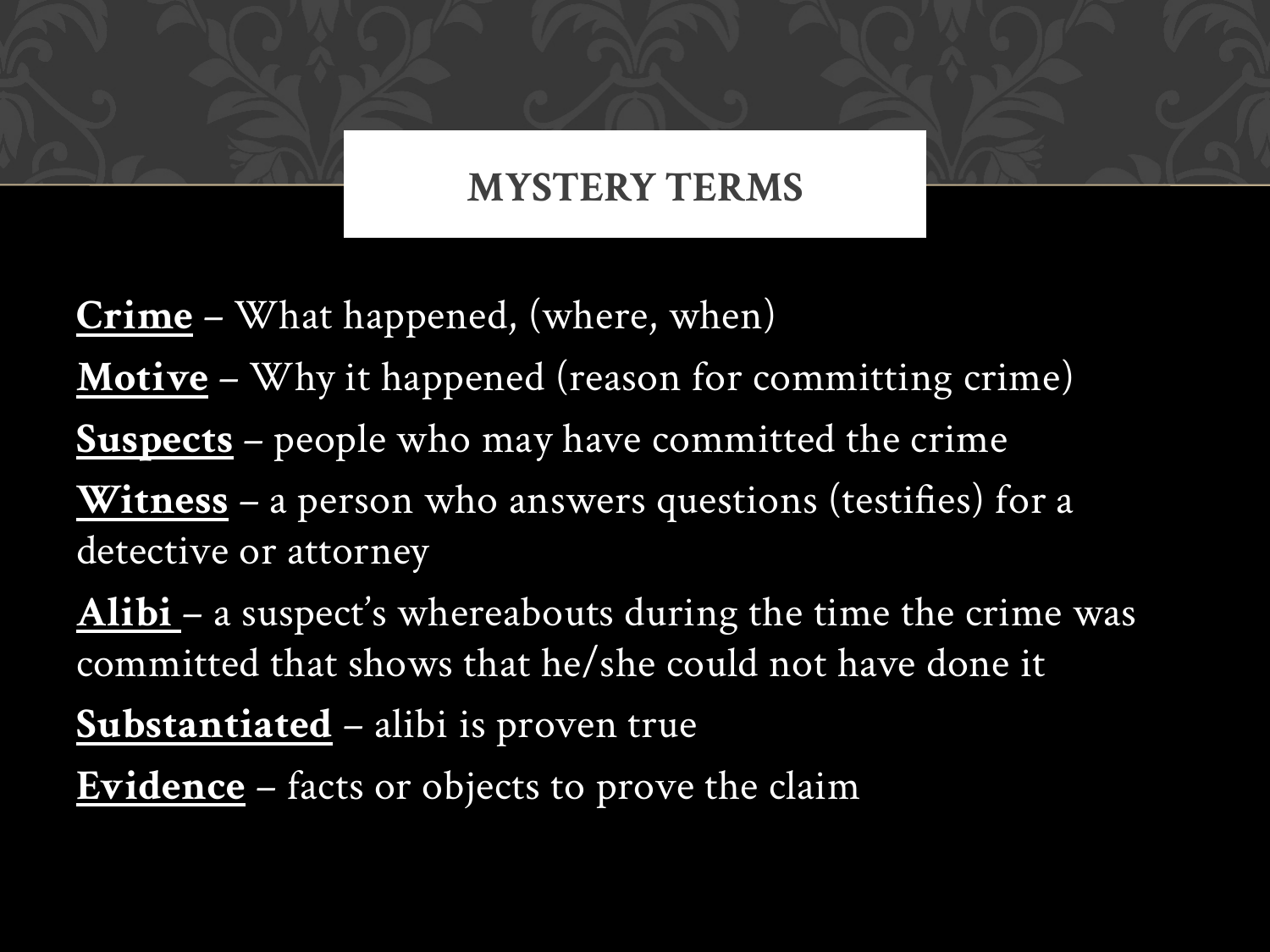

# MYSTERY TERMS
Crime – What happened, (where, when)
Motive – Why it happened (reason for committing crime)
Suspects – people who may have committed the crime
Witness – a person who answers questions (testifies) for a detective or attorney
Alibi – a suspect’s whereabouts during the time the crime was committed that shows that he/she could not have done it
Substantiated – alibi is proven true
Evidence – facts or objects to prove the claim